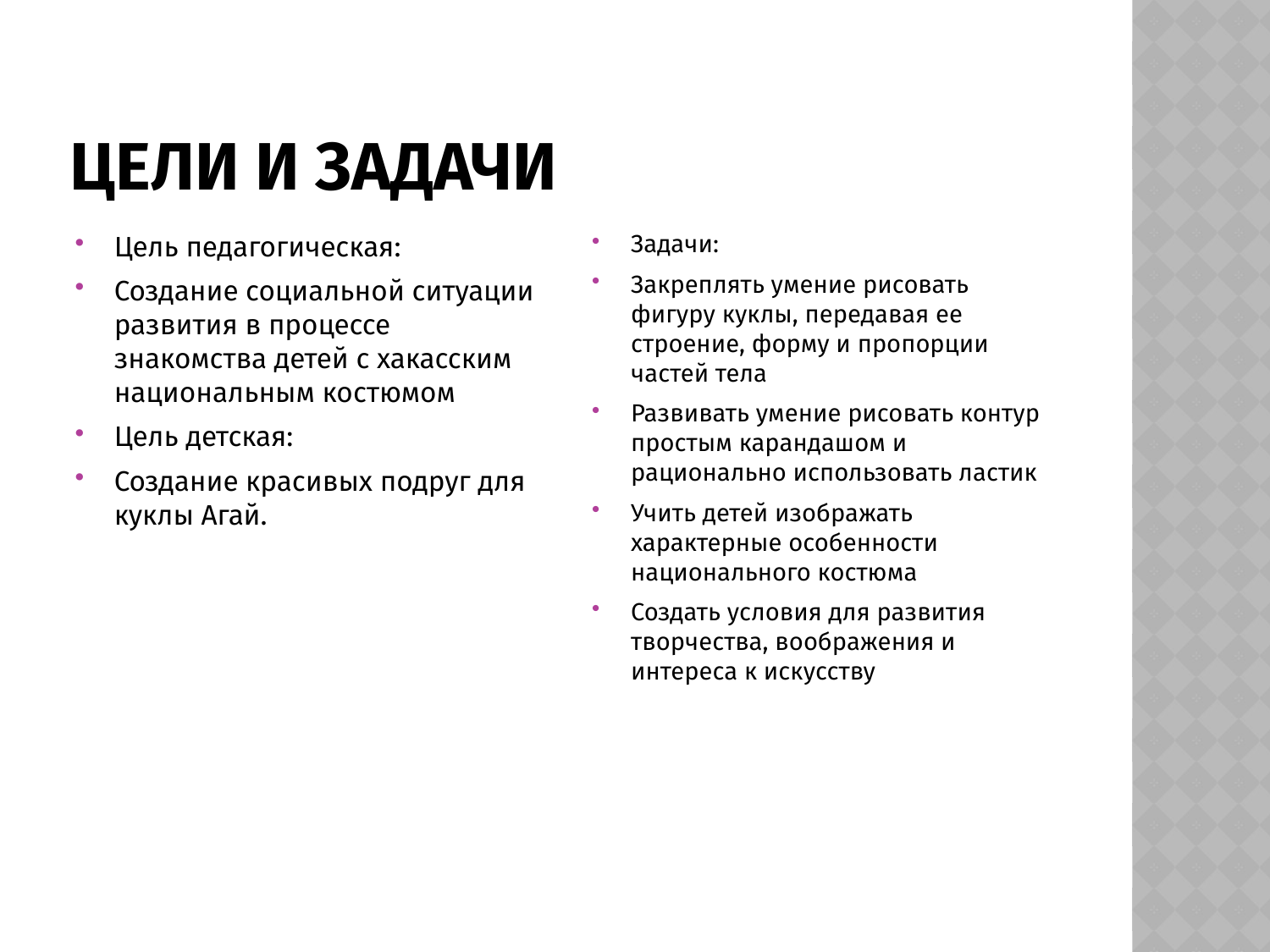

# Цели и задачи
Цель педагогическая:
Создание социальной ситуации развития в процессе знакомства детей с хакасским национальным костюмом
Цель детская:
Создание красивых подруг для куклы Агай.

Задачи:
Закреплять умение рисовать фигуру куклы, передавая ее строение, форму и пропорции частей тела
Развивать умение рисовать контур простым карандашом и рационально использовать ластик
Учить детей изображать характерные особенности национального костюма
Создать условия для развития творчества, воображения и интереса к искусству